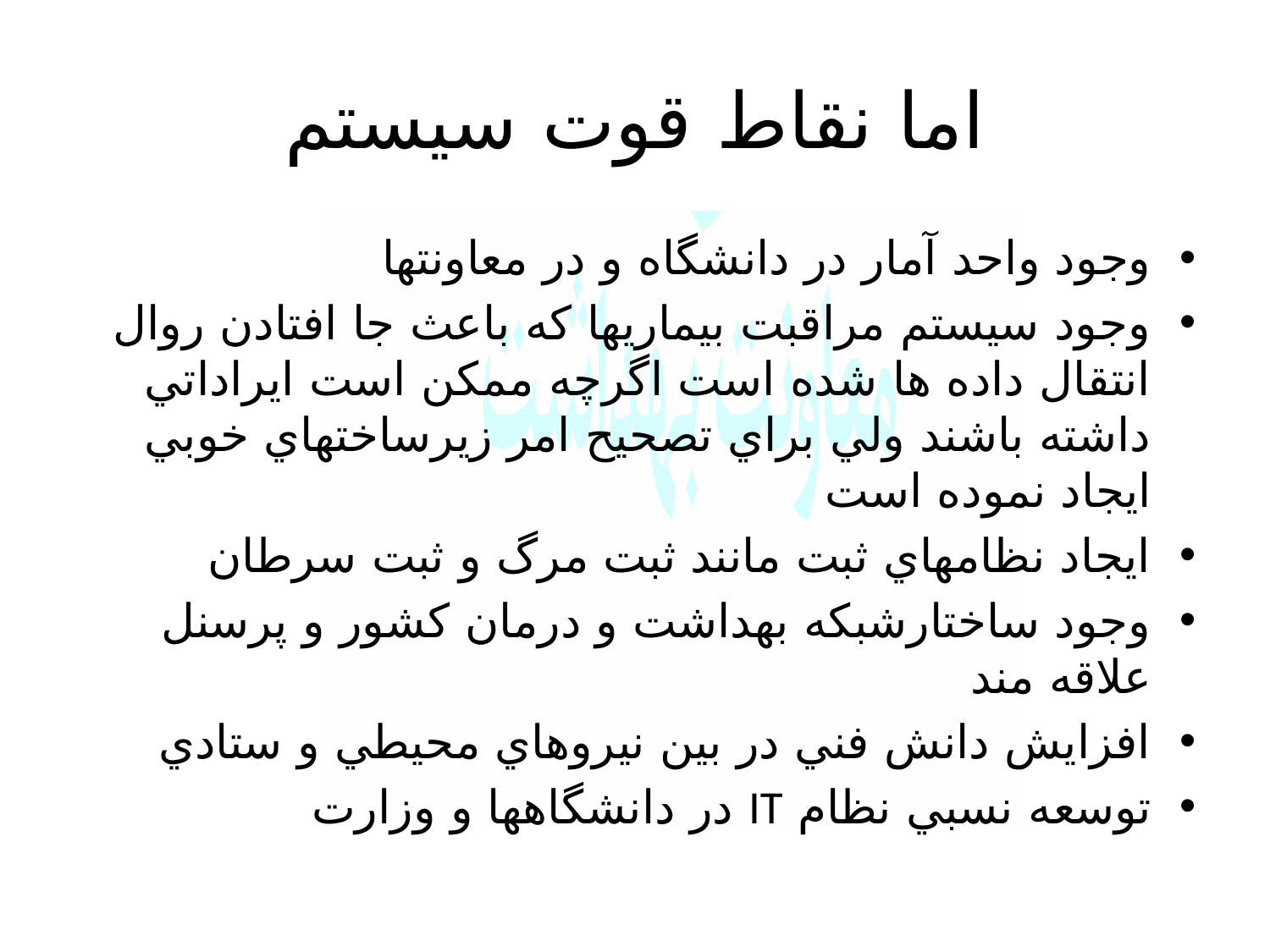

# اما نقاط قوت سيستم
وجود واحد آمار در دانشگاه و در معاونتها
وجود سيستم مراقبت بيماريها که باعث جا افتادن روال انتقال داده ها شده است اگرچه ممکن است ايراداتي داشته باشند ولي براي تصحيح امر زيرساختهاي خوبي ايجاد نموده است
ايجاد نظامهاي ثبت مانند ثبت مرگ و ثبت سرطان
وجود ساختارشبکه بهداشت و درمان کشور و پرسنل علاقه مند
افزايش دانش فني در بين نيروهاي محيطي و ستادي
توسعه نسبي نظام IT در دانشگاهها و وزارت